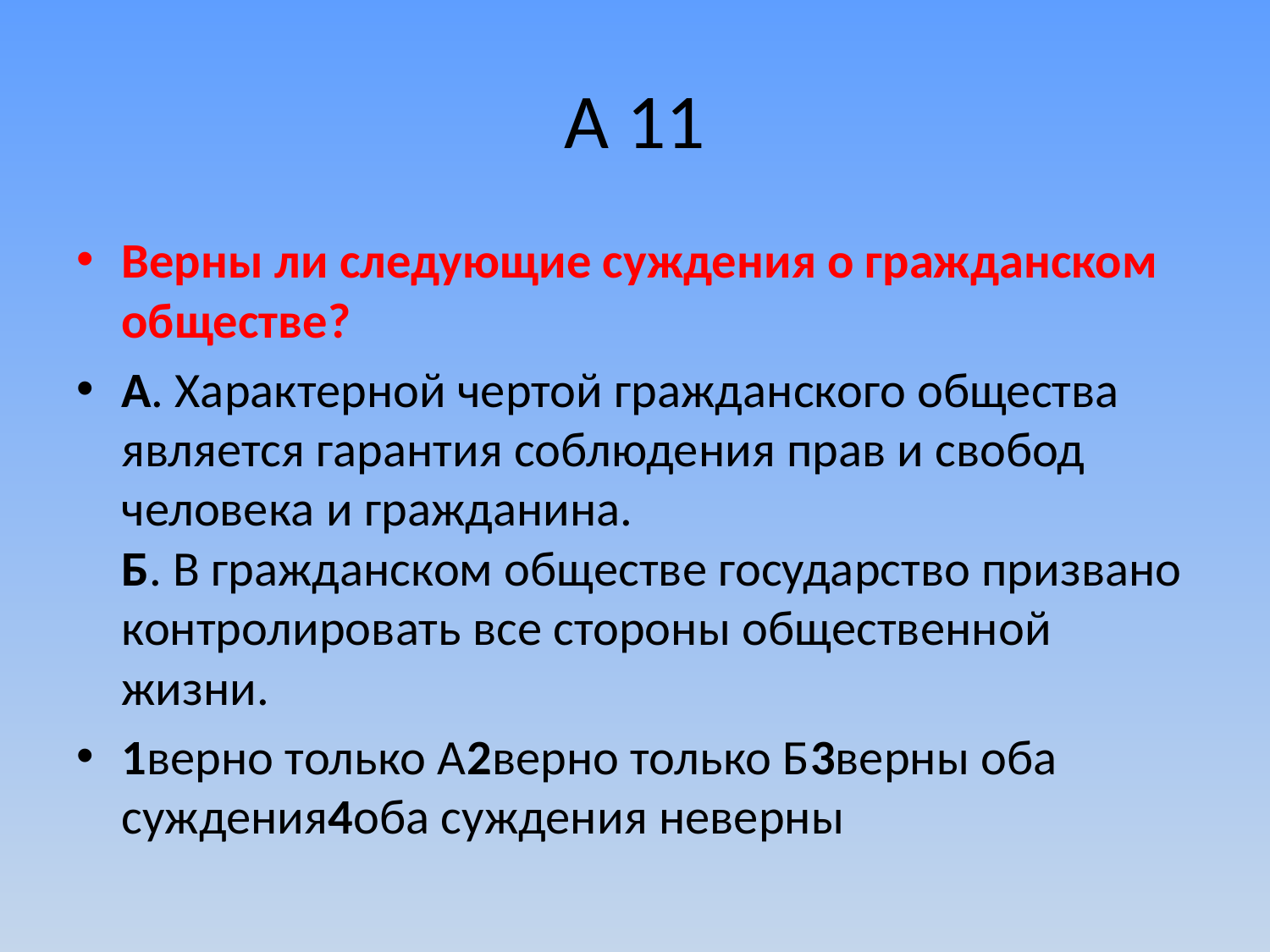

# А 11
Верны ли следующие суждения о гражданском обществе?
А. Характерной чертой гражданского общества является гарантия соблюдения прав и свобод человека и гражданина.
Б. В гражданском обществе государство призвано контролировать все стороны общественной жизни.
1верно только А2верно только Б3верны оба суждения4оба суждения неверны